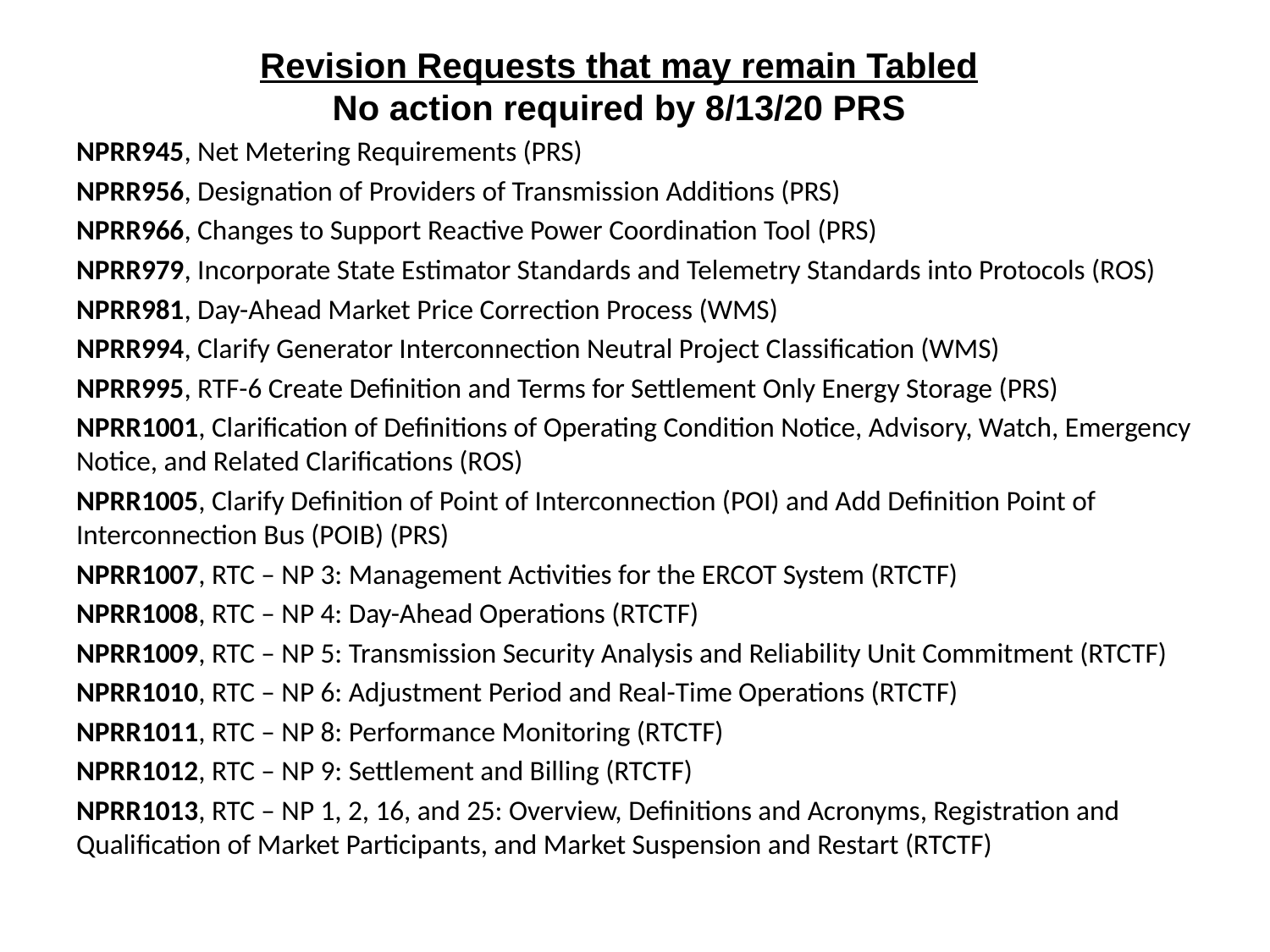

# Revision Requests that may remain Tabled No action required by 8/13/20 PRS
NPRR945, Net Metering Requirements (PRS)
NPRR956, Designation of Providers of Transmission Additions (PRS)
NPRR966, Changes to Support Reactive Power Coordination Tool (PRS)
NPRR979, Incorporate State Estimator Standards and Telemetry Standards into Protocols (ROS)
NPRR981, Day-Ahead Market Price Correction Process (WMS)
NPRR994, Clarify Generator Interconnection Neutral Project Classification (WMS)
NPRR995, RTF-6 Create Definition and Terms for Settlement Only Energy Storage (PRS)
NPRR1001, Clarification of Definitions of Operating Condition Notice, Advisory, Watch, Emergency Notice, and Related Clarifications (ROS)
NPRR1005, Clarify Definition of Point of Interconnection (POI) and Add Definition Point of Interconnection Bus (POIB) (PRS)
NPRR1007, RTC – NP 3: Management Activities for the ERCOT System (RTCTF)
NPRR1008, RTC – NP 4: Day-Ahead Operations (RTCTF)
NPRR1009, RTC – NP 5: Transmission Security Analysis and Reliability Unit Commitment (RTCTF)
NPRR1010, RTC – NP 6: Adjustment Period and Real-Time Operations (RTCTF)
NPRR1011, RTC – NP 8: Performance Monitoring (RTCTF)
NPRR1012, RTC – NP 9: Settlement and Billing (RTCTF)
NPRR1013, RTC – NP 1, 2, 16, and 25: Overview, Definitions and Acronyms, Registration and Qualification of Market Participants, and Market Suspension and Restart (RTCTF)